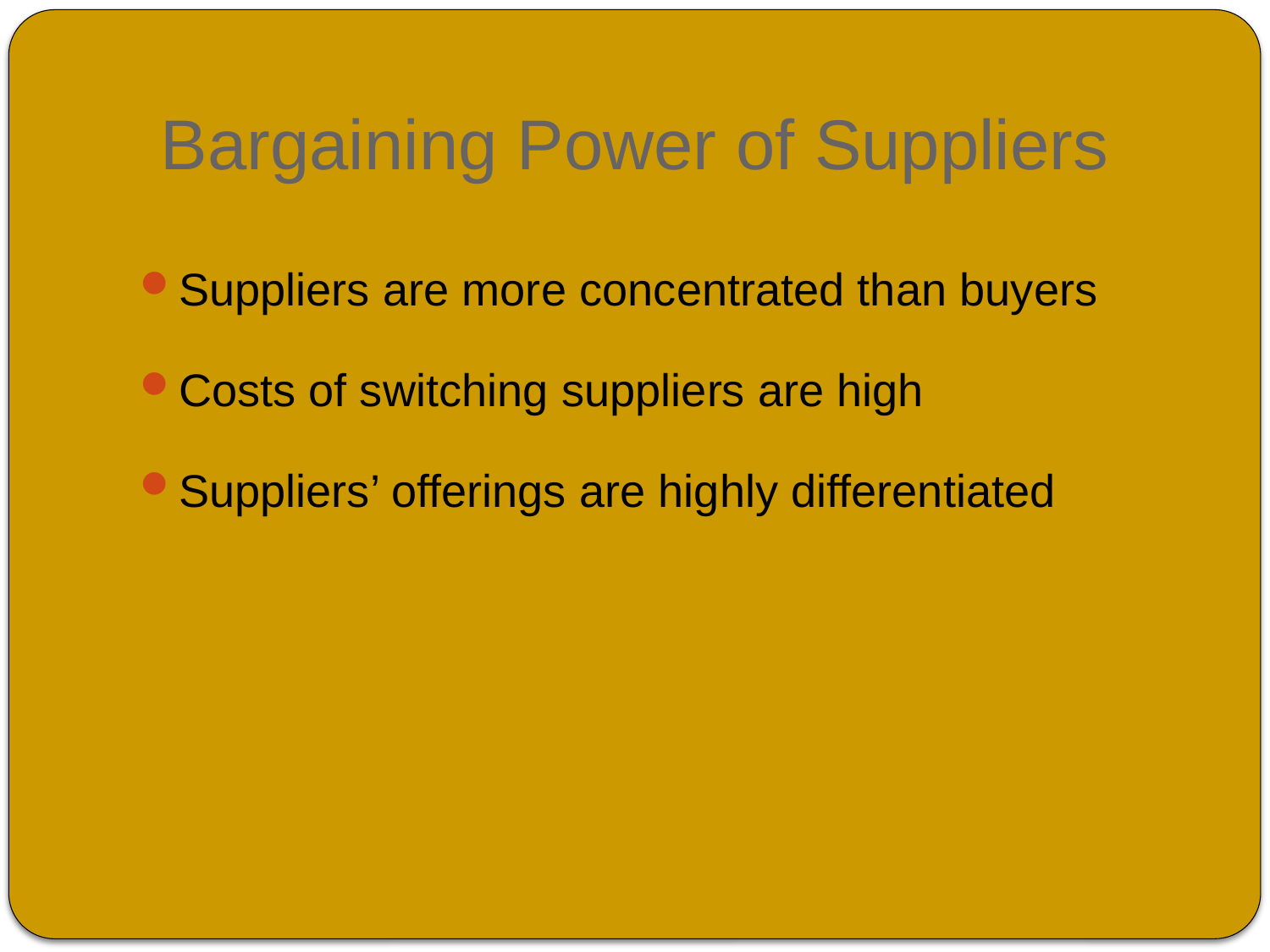

# Bargaining Power of Suppliers
Suppliers are more concentrated than buyers

Costs of switching suppliers are high

Suppliers’ offerings are highly differentiated